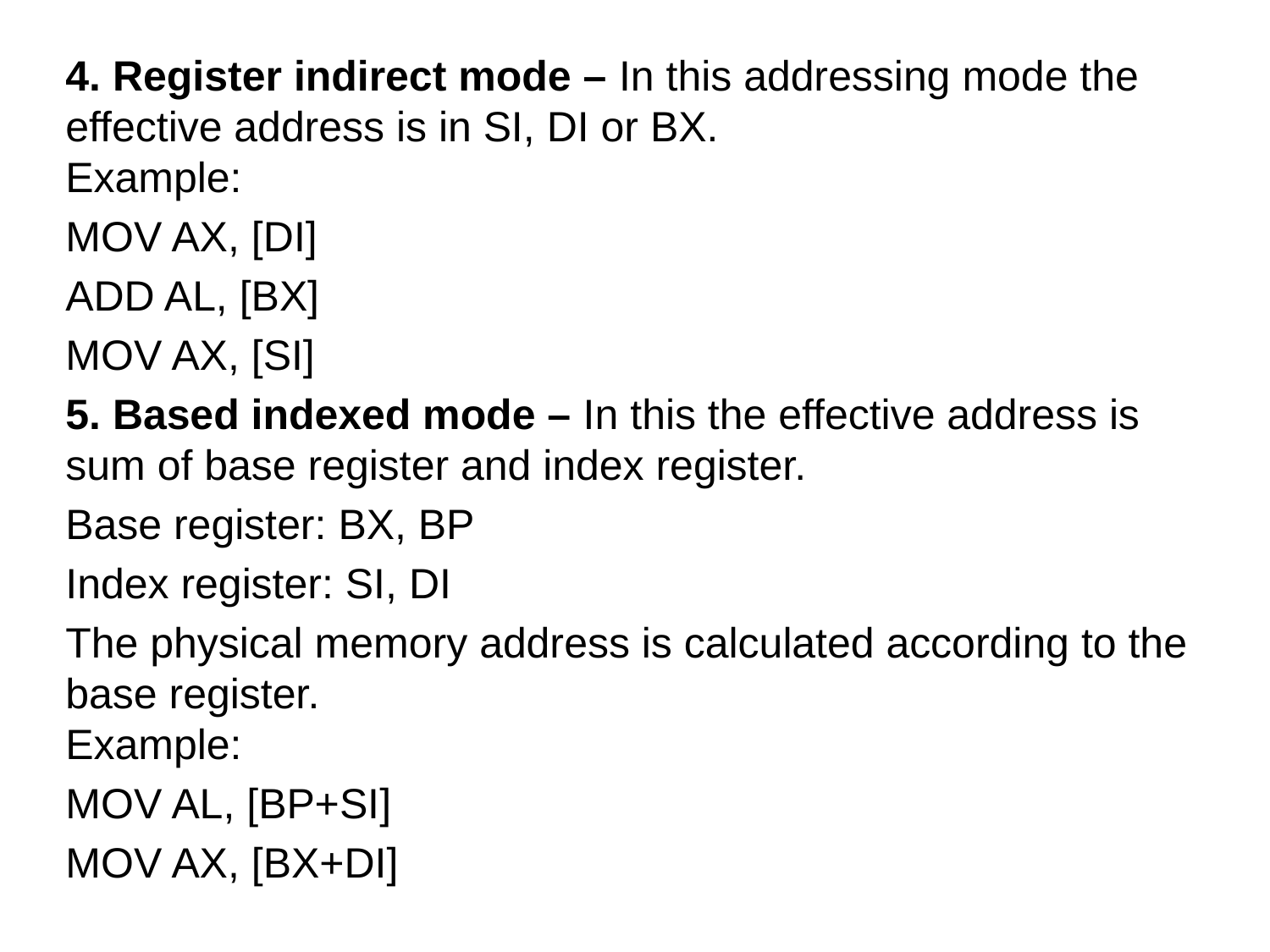

4. Register indirect mode – In this addressing mode the effective address is in SI, DI or BX.
Example:
MOV AX, [DI]
ADD AL, [BX]
MOV AX, [SI]
5. Based indexed mode – In this the effective address is sum of base register and index register.
Base register: BX, BP
Index register: SI, DI
The physical memory address is calculated according to the base register.
Example:
MOV AL, [BP+SI]
MOV AX, [BX+DI]